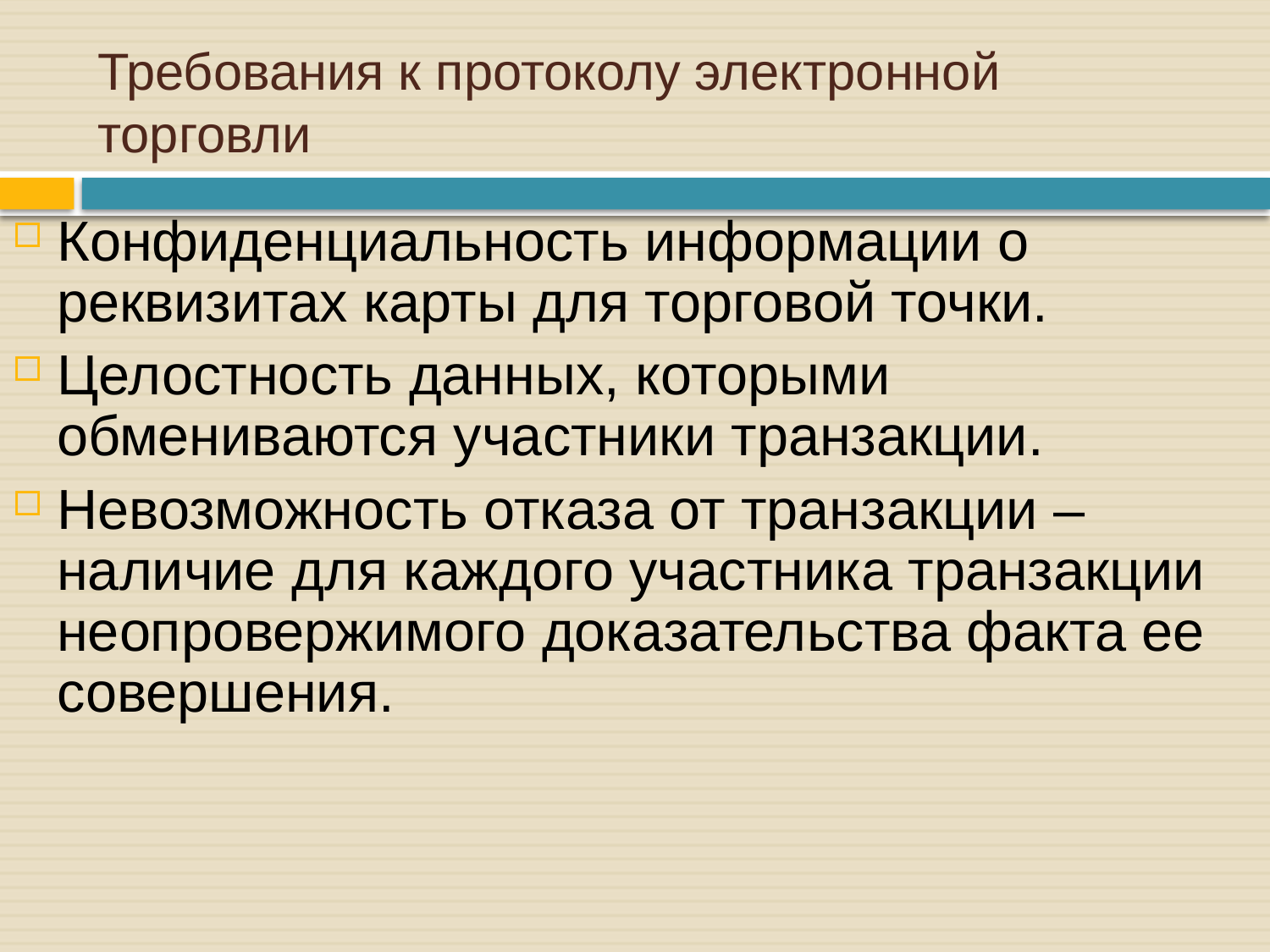

# Требования к протоколу электронной торговли
Конфиденциальность информации о реквизитах карты для торговой точки.
Целостность данных, которыми обмениваются участники транзакции.
Невозможность отказа от транзакции – наличие для каждого участника транзакции неопровержимого доказательства факта ее совершения.